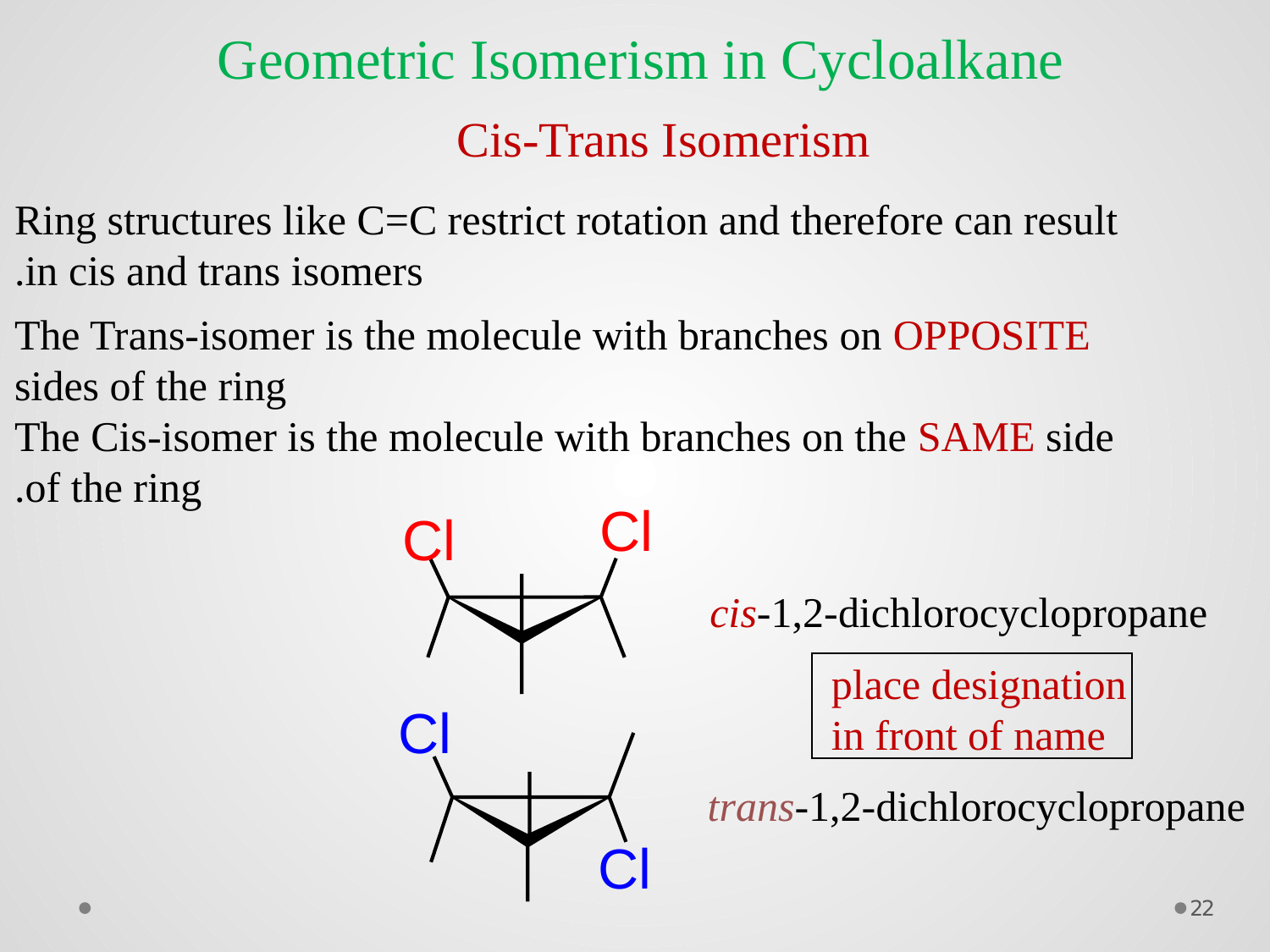

Geometric Isomerism in Cycloalkane
Cis-Trans Isomerism
Ring structures like C=C restrict rotation and therefore can result in cis and trans isomers.
The Trans-isomer is the molecule with branches on OPPOSITE sides of the ring
The Cis-isomer is the molecule with branches on the SAME side of the ring.
Cl
Cl

cis-1,2-dichlorocyclopropane
place designation
in front of name

Cl

Cl

trans-1,2-dichlorocyclopropane
22